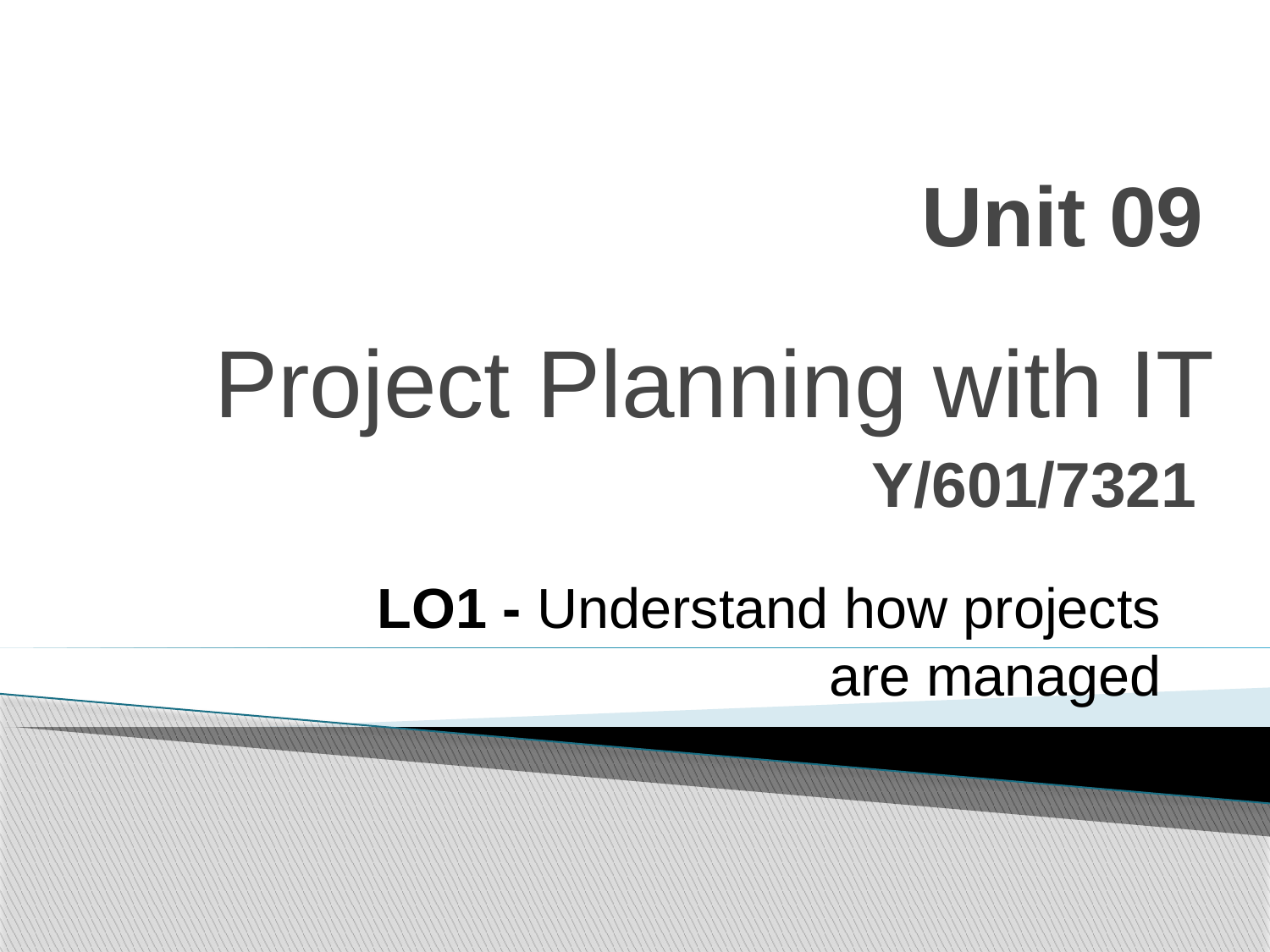

# Unit 09
 Project Planning with IT
 Y/601/7321
LO1 - Understand how projects
are managed